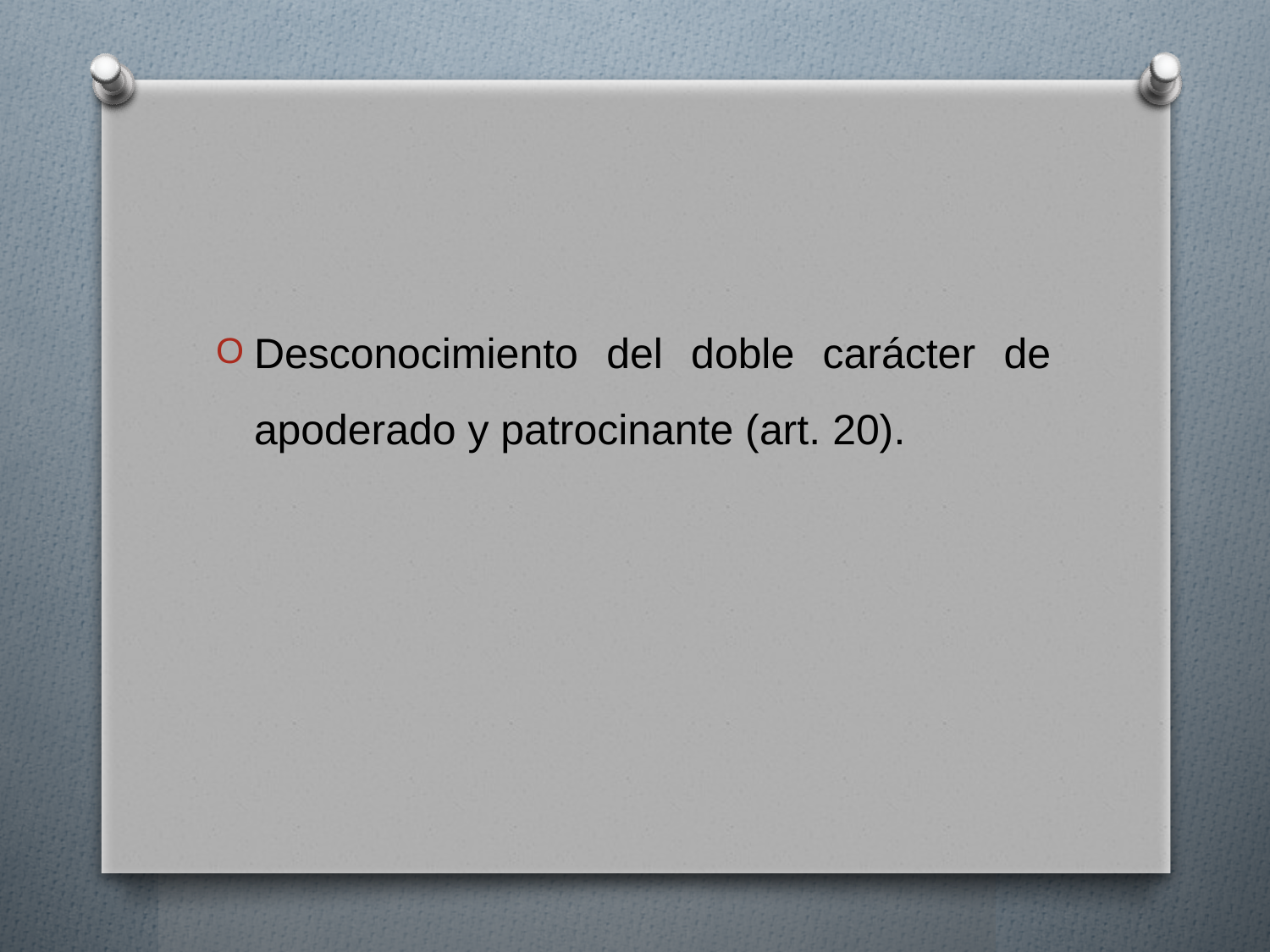

Desconocimiento del doble carácter de apoderado y patrocinante (art. 20).